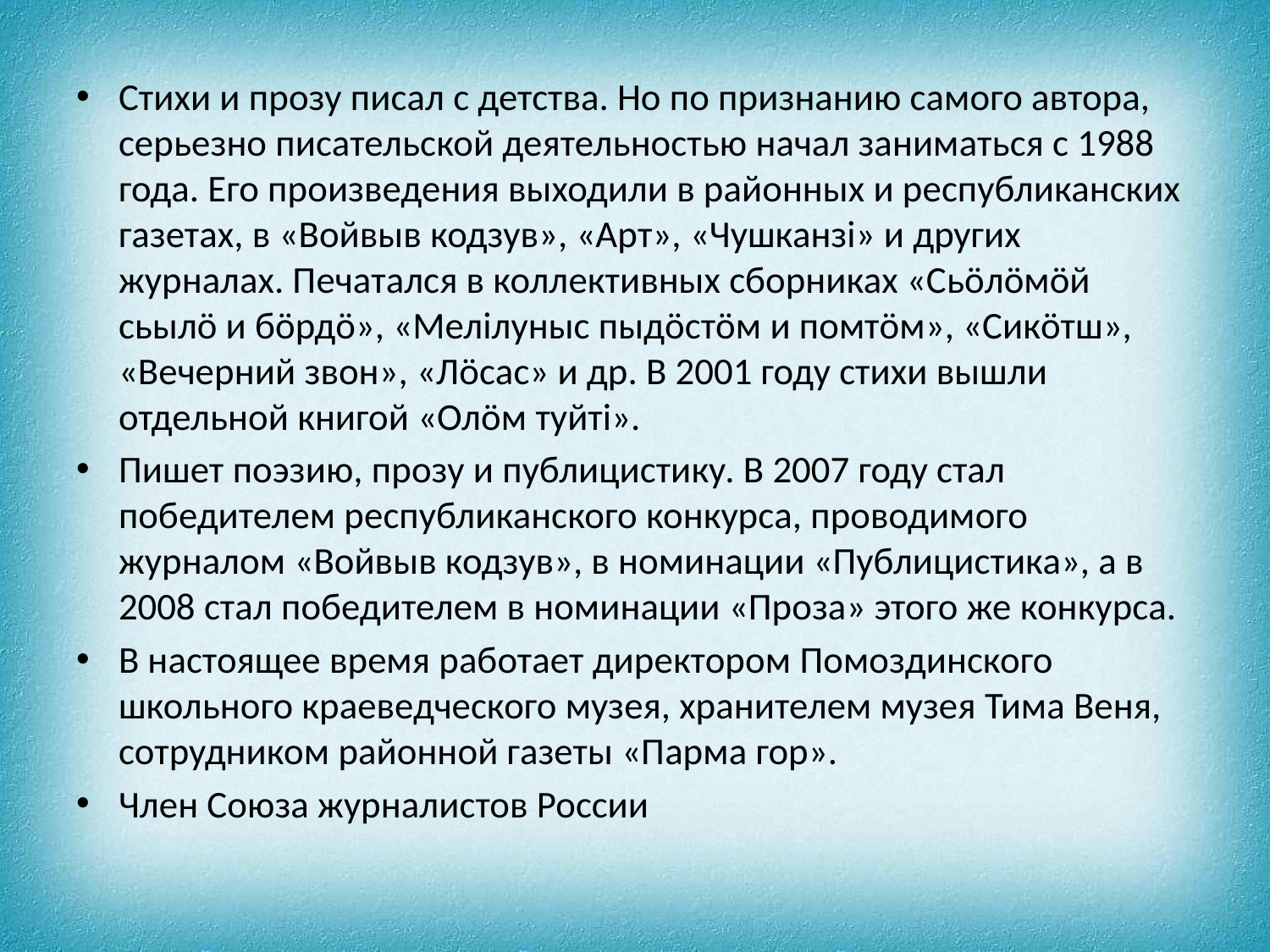

Стихи и прозу писал с детства. Но по признанию самого автора, серьезно писательской деятельностью начал заниматься с 1988 года. Его произведения выходили в районных и республиканских газетах, в «Войвыв кодзув», «Арт», «Чушканзi» и других журналах. Печатался в коллективных сборниках «Сьöлöмöй сьылö и бöрдö», «Мелiлуныс пыдöстöм и помтöм», «Сикöтш», «Вечерний звон», «Лöсас» и др. В 2001 году стихи вышли отдельной книгой «Олöм туйтi».
Пишет поэзию, прозу и публицистику. В 2007 году стал победителем республиканского конкурса, проводимого журналом «Войвыв кодзув», в номинации «Публицистика», а в 2008 стал победителем в номинации «Проза» этого же конкурса.
В настоящее время работает директором Помоздинского школьного краеведческого музея, хранителем музея Тима Веня, сотрудником районной газеты «Парма гор».
Член Союза журналистов России